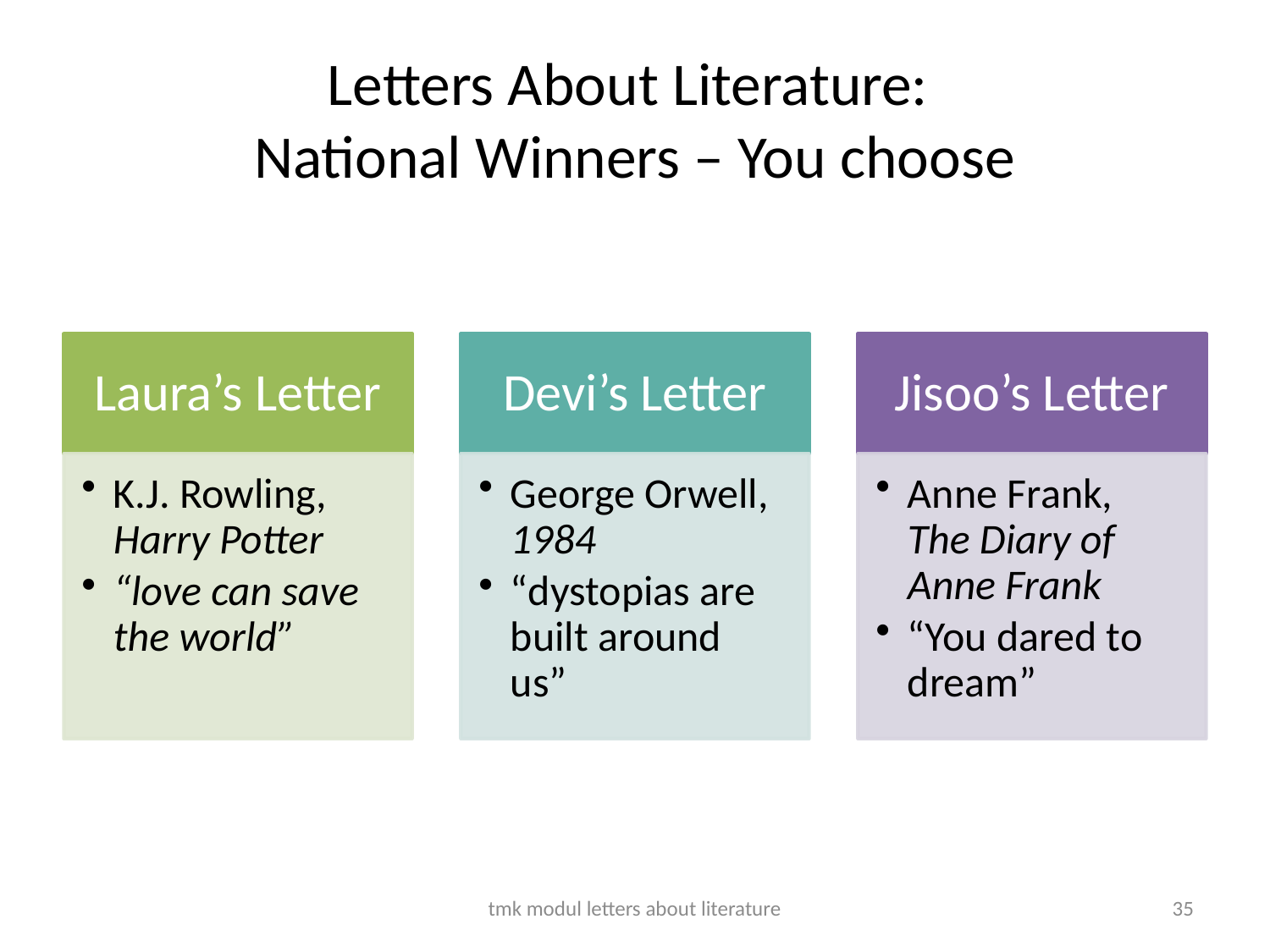

# Letters About Literature: National Winners – You choose
Laura’s Letter
K.J. Rowling, Harry Potter
“love can save the world”
Devi’s Letter
George Orwell, 1984
“dystopias are built around us”
Jisoo’s Letter
Anne Frank, The Diary of Anne Frank
“You dared to dream”
tmk modul letters about literature
35